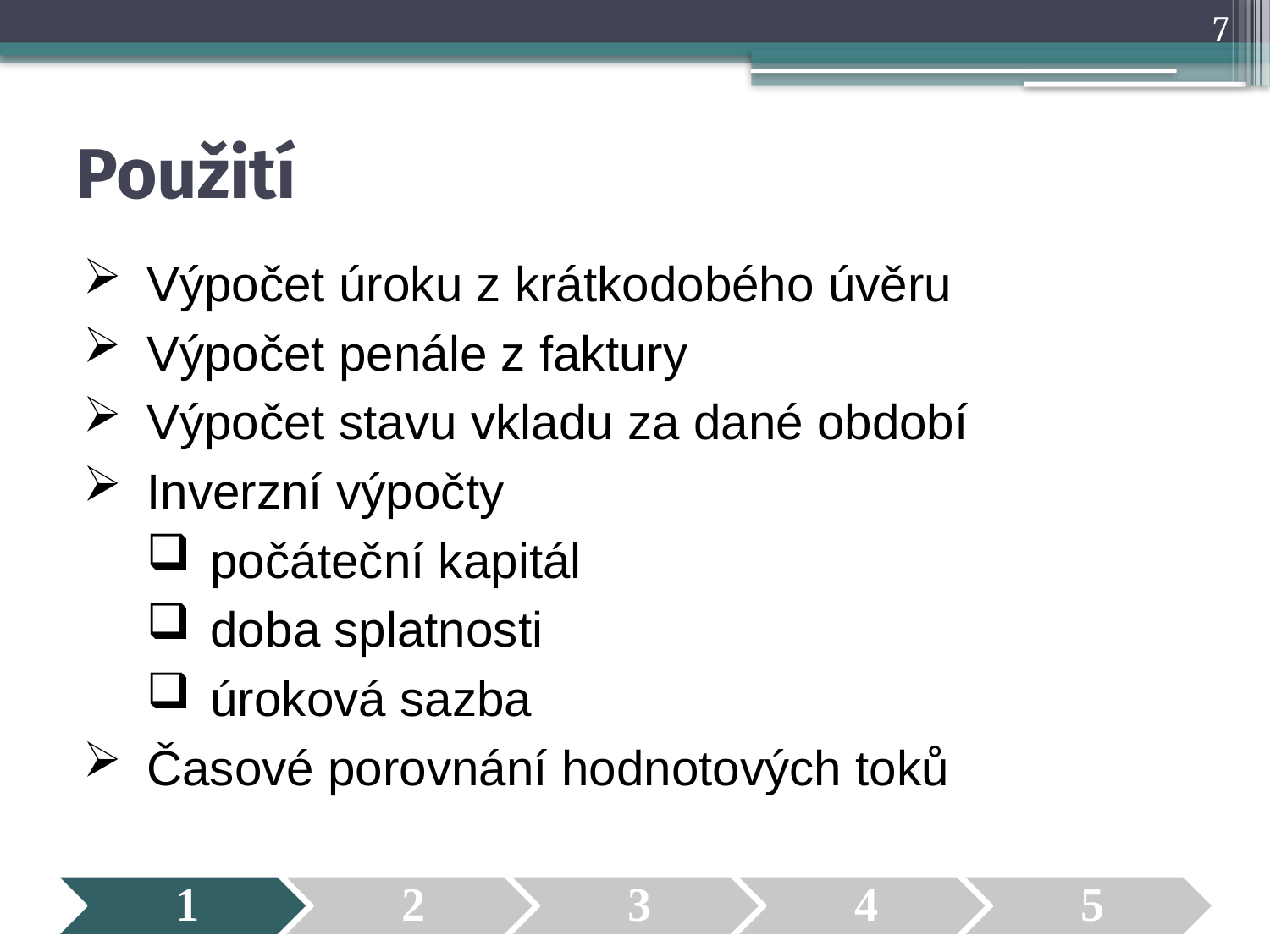

7
# Použití
Výpočet úroku z krátkodobého úvěru
Výpočet penále z faktury
Výpočet stavu vkladu za dané období
Inverzní výpočty
počáteční kapitál
doba splatnosti
úroková sazba
Časové porovnání hodnotových toků

1
2
3
4
5